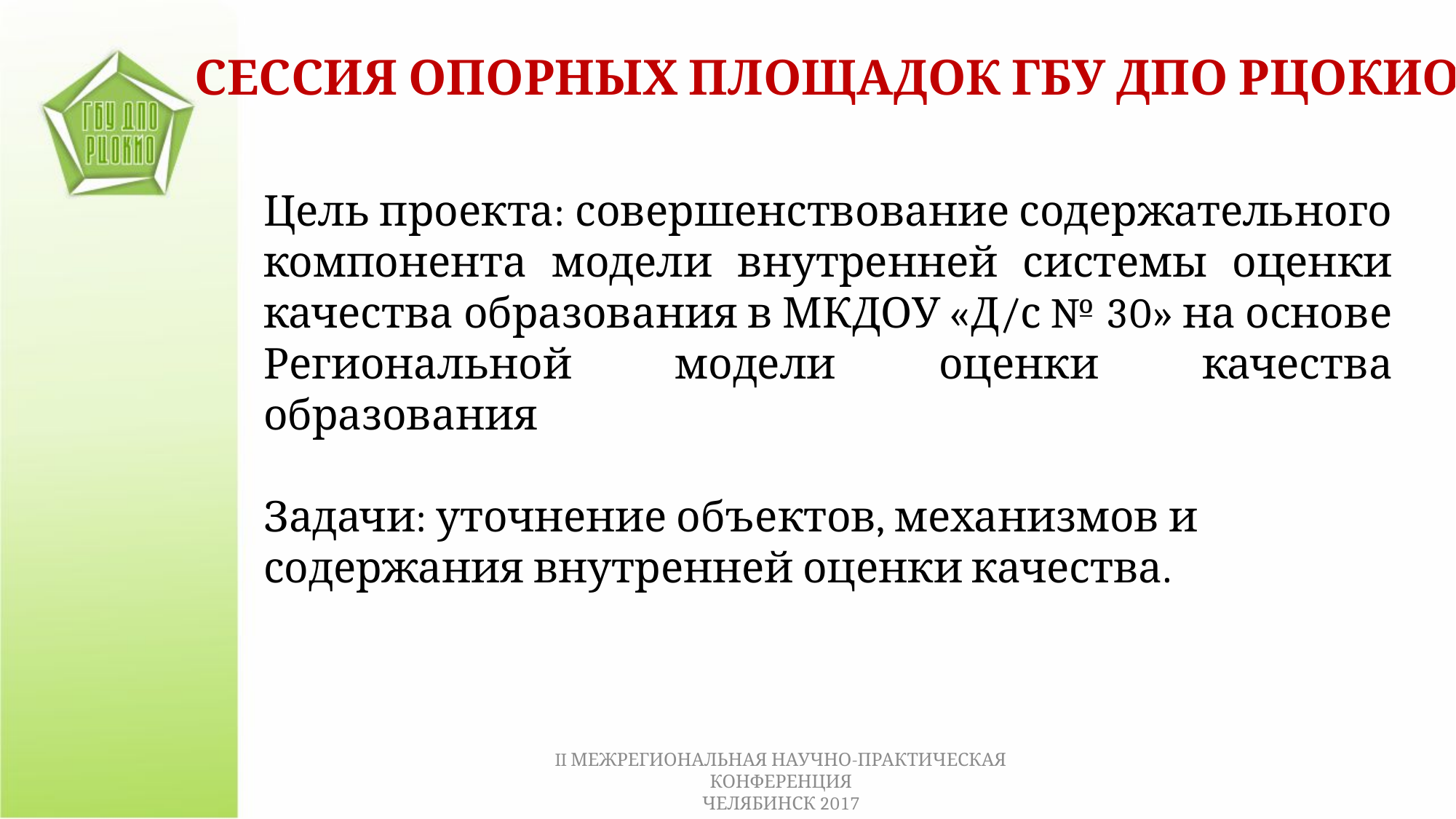

СЕССИЯ ОПОРНЫХ ПЛОЩАДОК ГБУ ДПО РЦОКИО
Цель проекта: совершенствование содержательного компонента модели внутренней системы оценки качества образования в МКДОУ «Д/с № 30» на основе Региональной модели оценки качества образования

Задачи: уточнение объектов, механизмов и содержания внутренней оценки качества.
II МЕЖРЕГИОНАЛЬНАЯ НАУЧНО-ПРАКТИЧЕСКАЯ КОНФЕРЕНЦИЯ
ЧЕЛЯБИНСК 2017